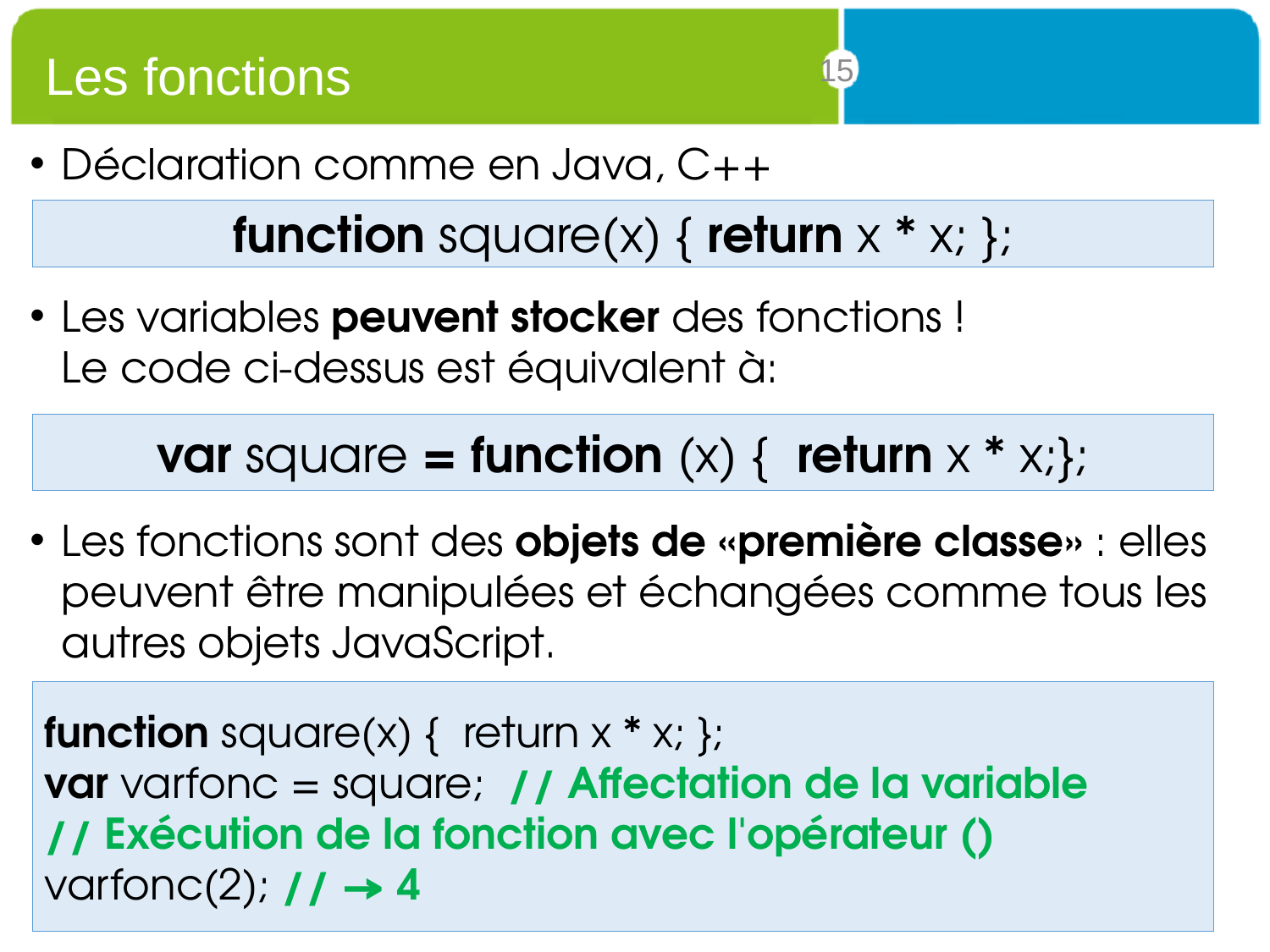

# Les fonctions
15
Déclaration comme en Java, C++

Les variables peuvent stocker des fonctions ! 
Le code ci-dessus est équivalent à:

Les fonctions sont des objets de «première classe» : elles peuvent être manipulées et échangées comme tous les autres objets JavaScript.
function square(x) { return x * x; };
var square = function (x) {  return x * x;};
function square(x) {  return x * x; };
var varfonc = square;  // Affectation de la variable
// Exécution de la fonction avec l'opérateur ()
varfonc(2); // → 4